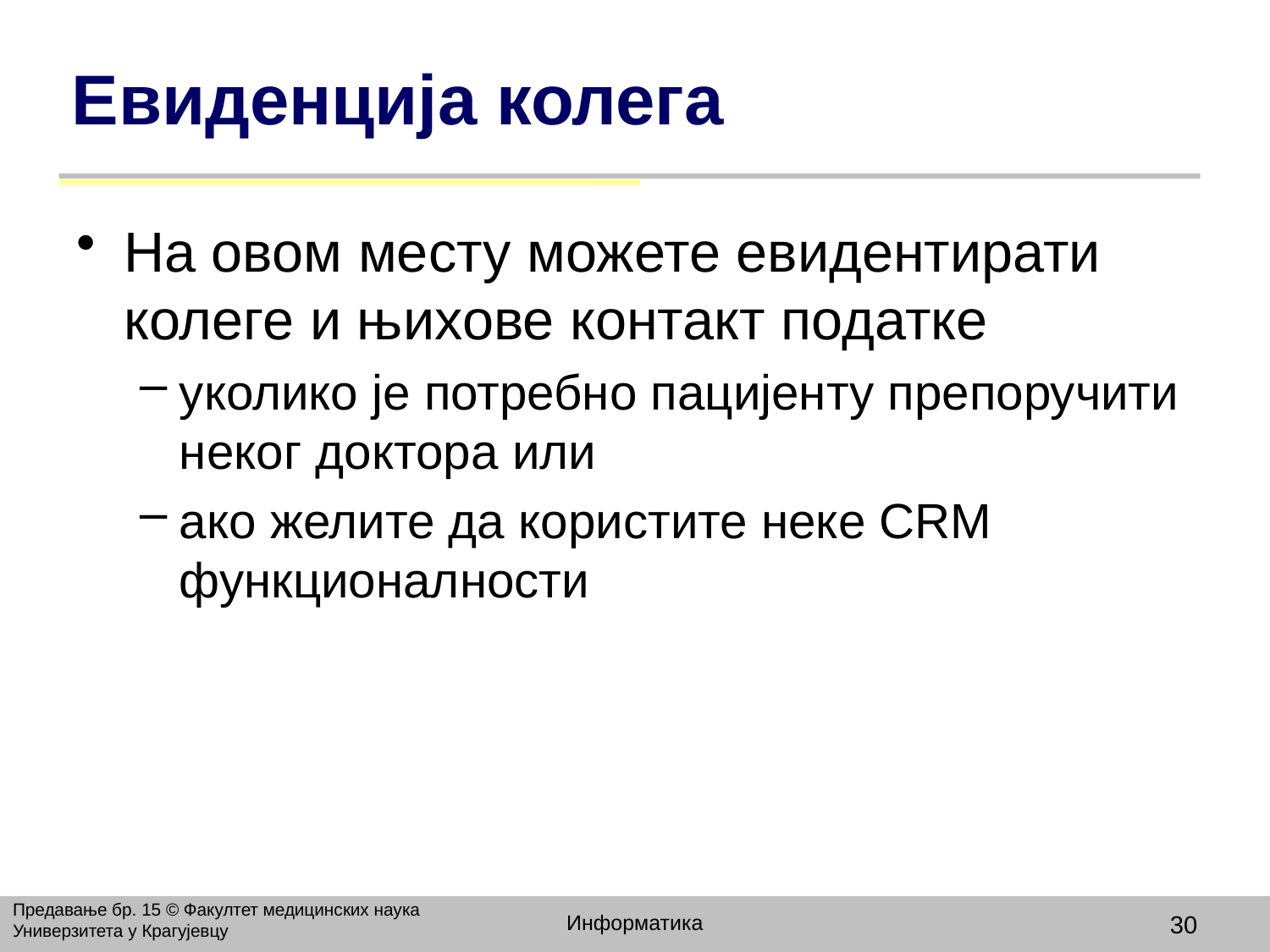

# Евиденција колега
На овом месту можете евидентирати колеге и њихове контакт податке
уколико је потребно пацијенту препоручити неког доктора или
ако желите да користите неке CRM функционалности
Предавање бр. 15 © Факултет медицинских наука Универзитета у Крагујевцу
Информатика
30